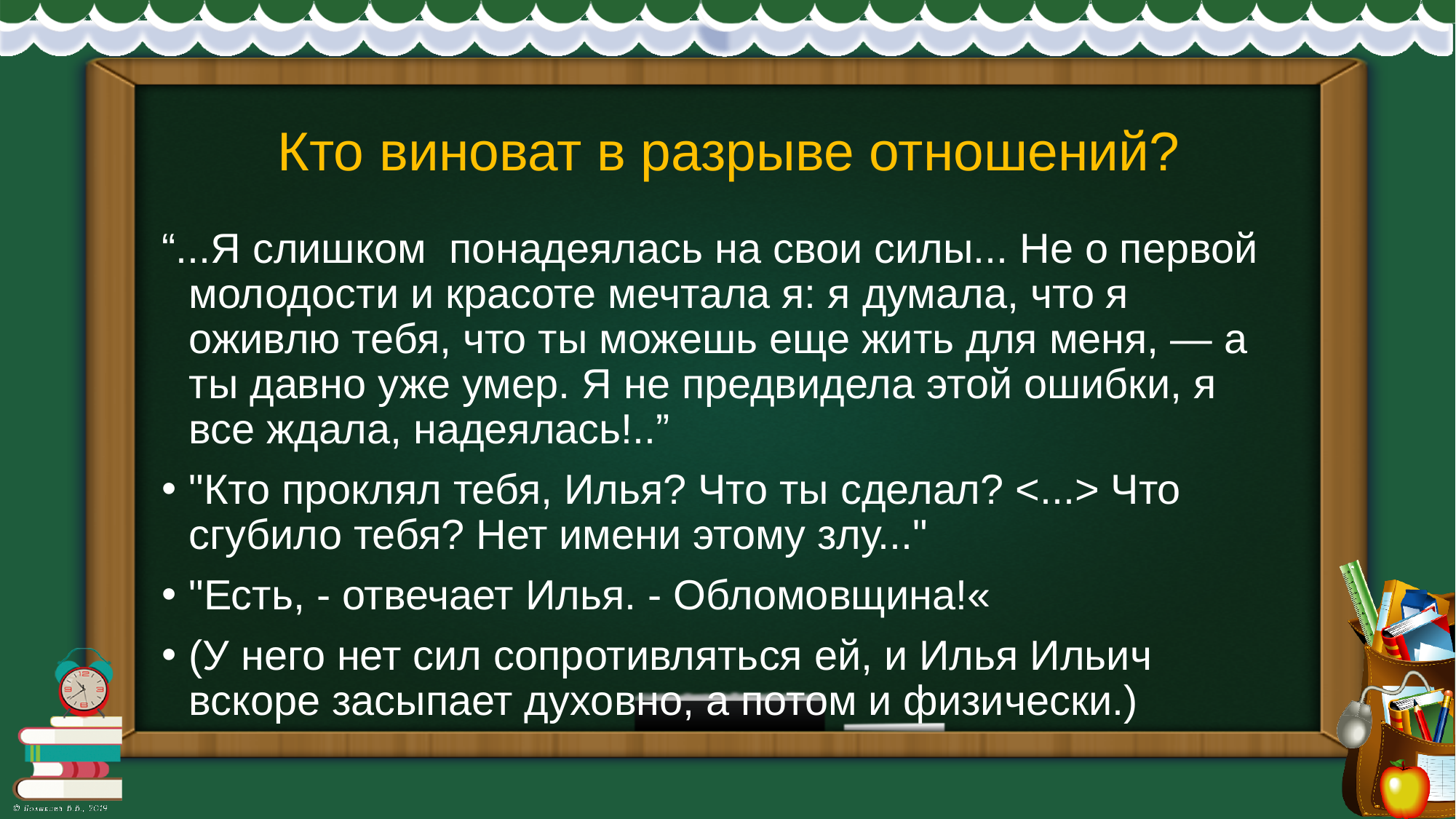

# Кто виноват в разрыве отношений?
“...Я слишком  понадеялась на свои силы... Не о первой молодости и красоте мечтала я: я думала, что я оживлю тебя, что ты можешь еще жить для меня, — а ты давно уже умер. Я не предвидела этой ошибки, я все ждала, надеялась!..”
"Кто проклял тебя, Илья? Что ты сделал? <...> Что сгубило тебя? Нет имени этому злу..."
"Есть, - отвечает Илья. - Обломовщина!«
(У него нет сил сопротивляться ей, и Илья Ильич вскоре засыпает духовно, а потом и физически.)